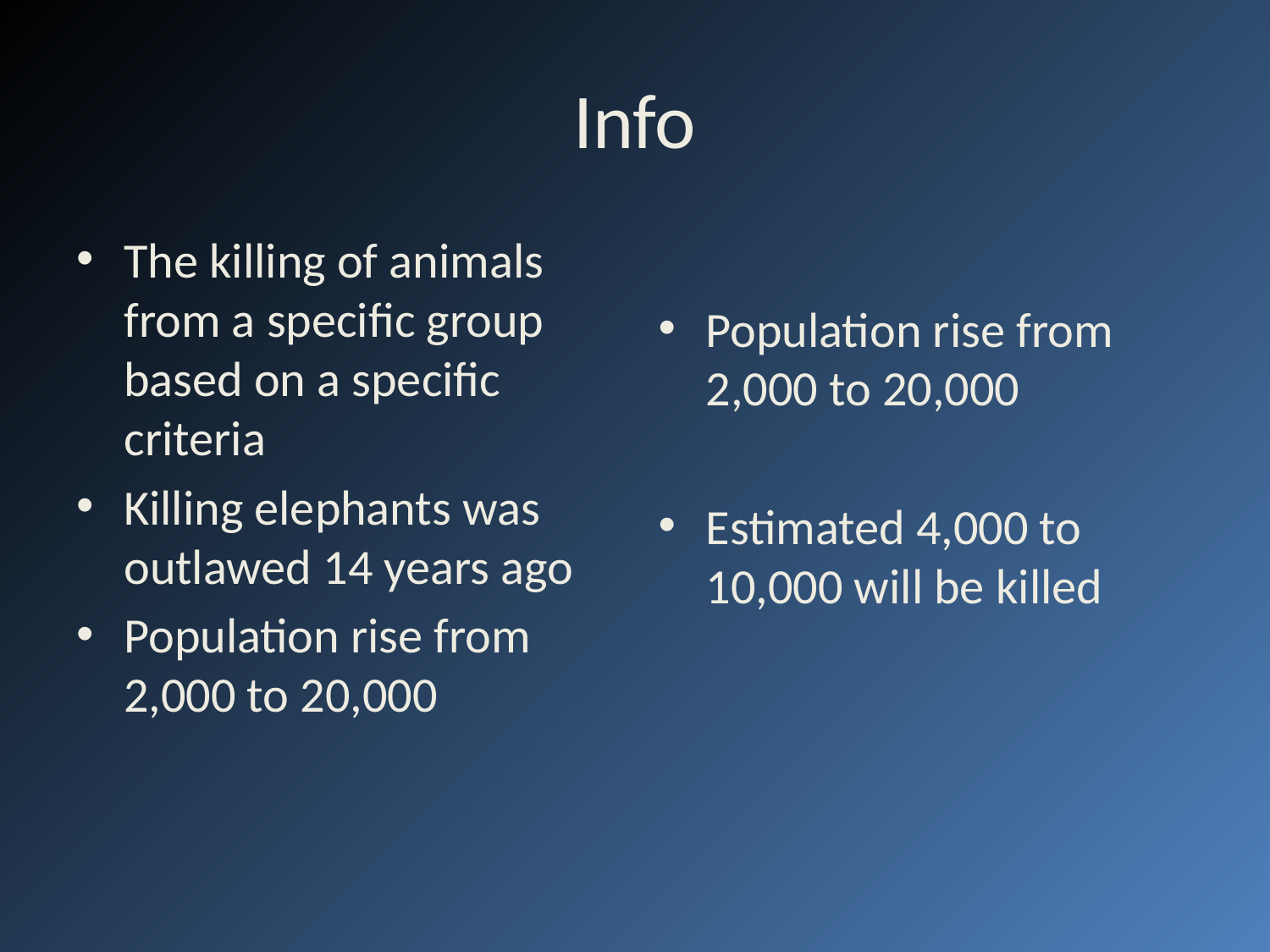

# Info
The killing of animals from a specific group based on a specific criteria
Killing elephants was outlawed 14 years ago
Population rise from 2,000 to 20,000

Population rise from 2,000 to 20,000

Estimated 4,000 to 10,000 will be killed